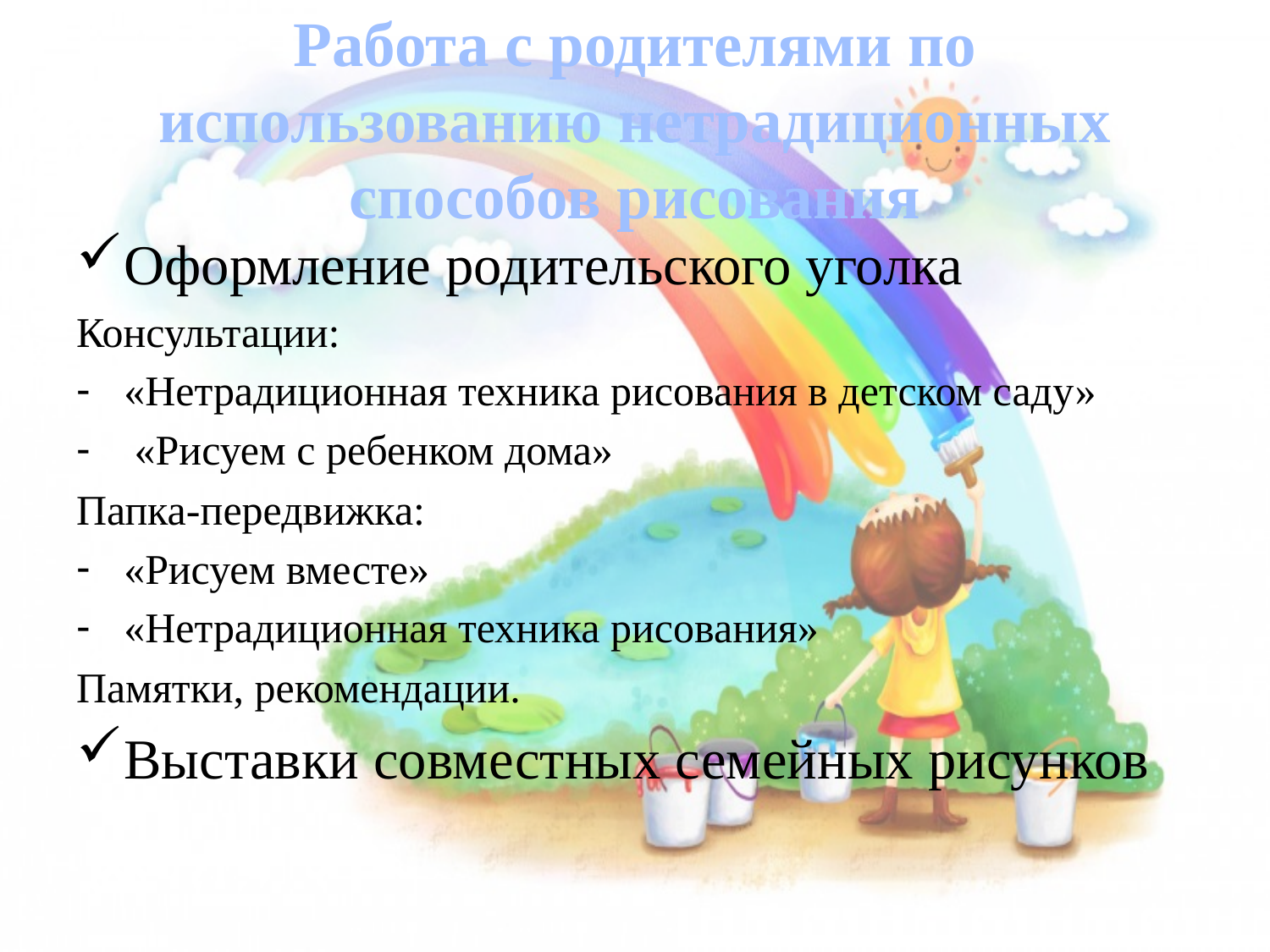

# Работа с родителями по использованию нетрадиционных способов рисования
Оформление родительского уголка
Консультации:
«Нетрадиционная техника рисования в детском саду»
 «Рисуем с ребенком дома»
Папка-передвижка:
«Рисуем вместе»
«Нетрадиционная техника рисования»
Памятки, рекомендации.
Выставки совместных семейных рисунков